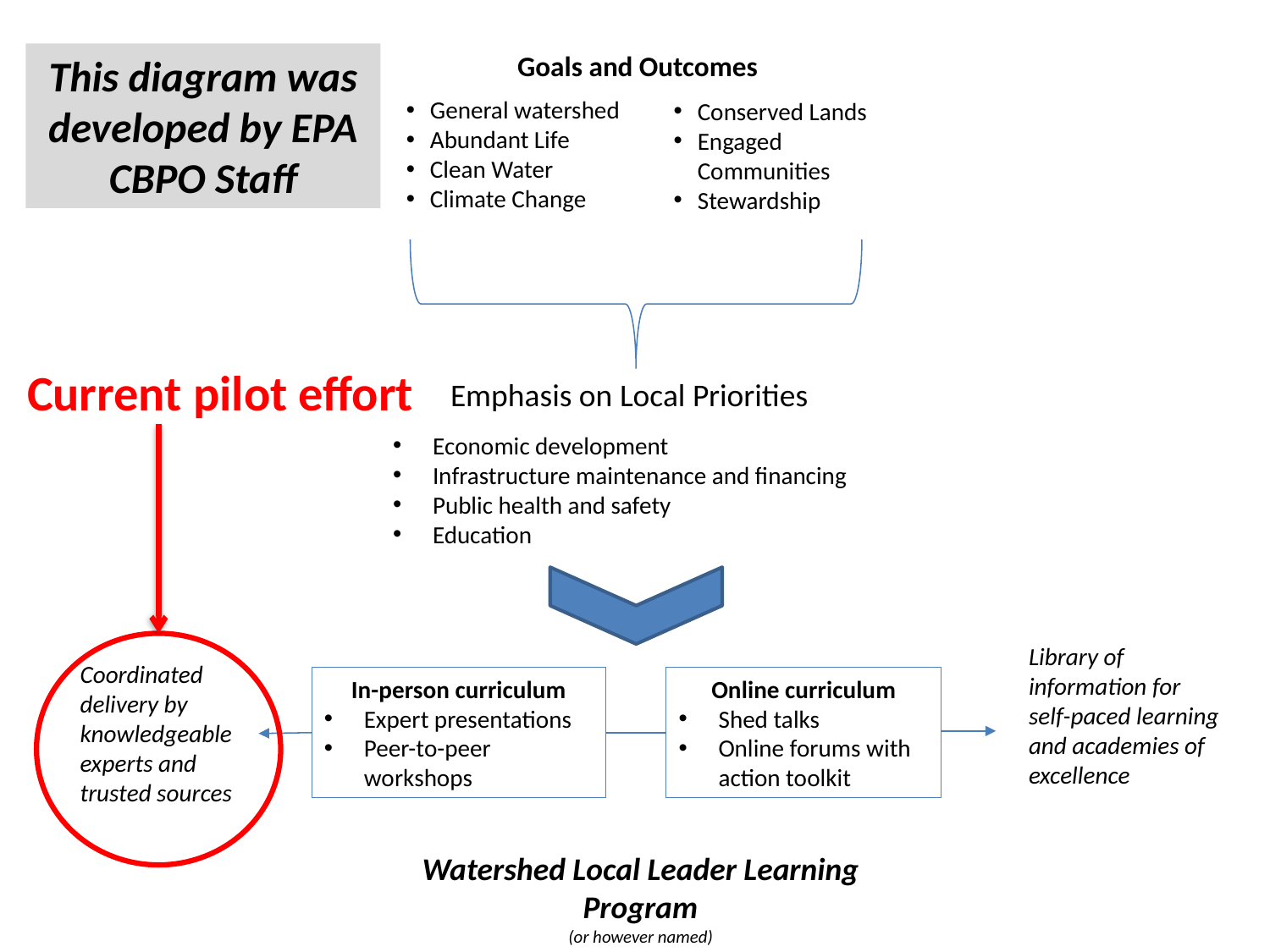

This diagram was developed by EPA CBPO Staff
Goals and Outcomes

General watershed
Abundant Life
Clean Water
Climate Change
Conserved Lands
Engaged Communities
Stewardship
Emphasis on Local Priorities
Economic development
Infrastructure maintenance and financing
Public health and safety
Education

Library of information for self-paced learning and academies of excellence
Coordinated delivery by knowledgeable experts and trusted sources
In-person curriculum
Expert presentations
Peer-to-peer workshops
Online curriculum
Shed talks
Online forums with action toolkit
Watershed Local Leader Learning Program
(or however named)
Current pilot effort